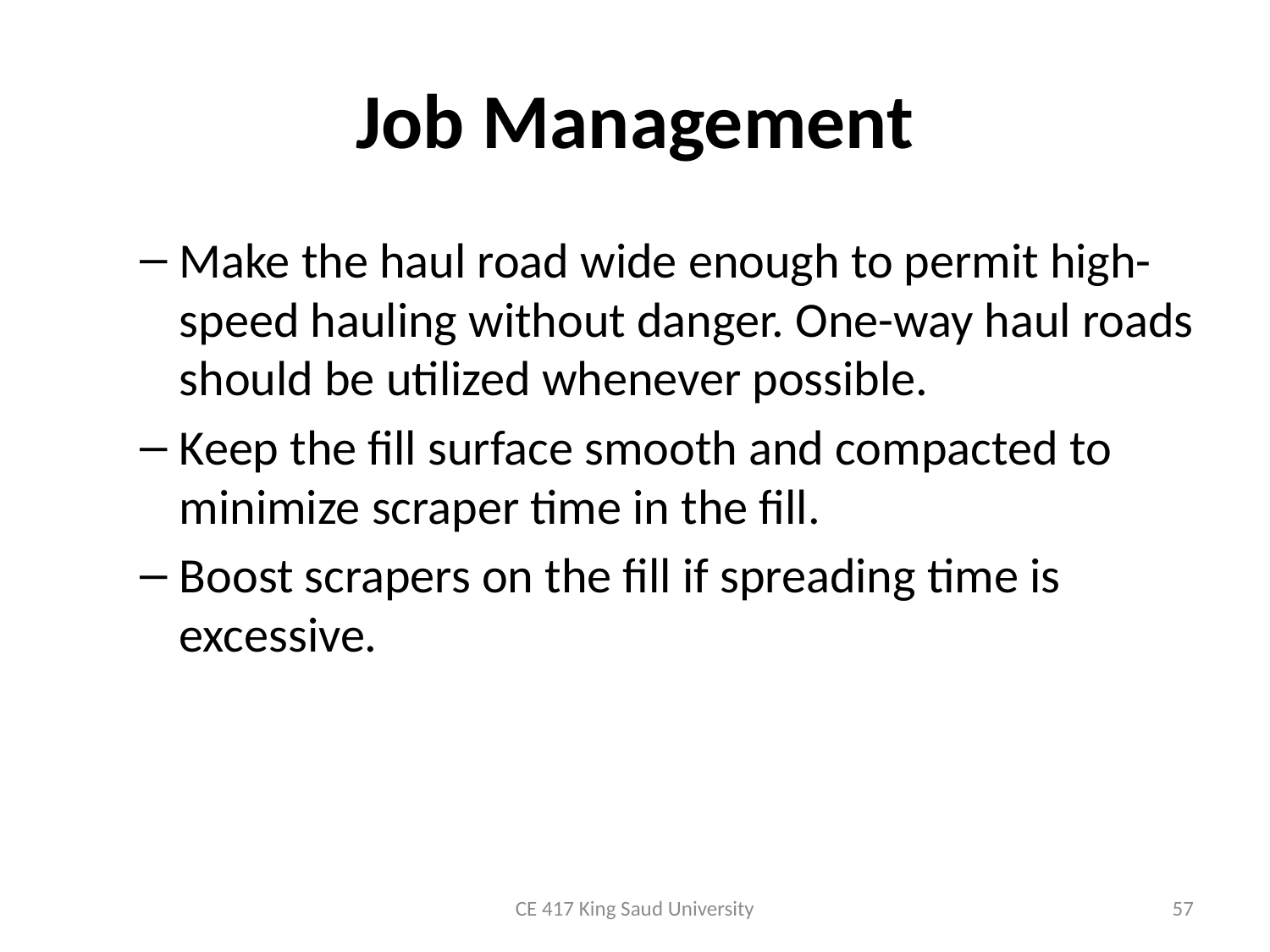

# Job Management
Make the haul road wide enough to permit high-speed hauling without danger. One-way haul roads should be utilized whenever possible.
Keep the fill surface smooth and compacted to minimize scraper time in the fill.
Boost scrapers on the fill if spreading time is excessive.
CE 417 King Saud University
57